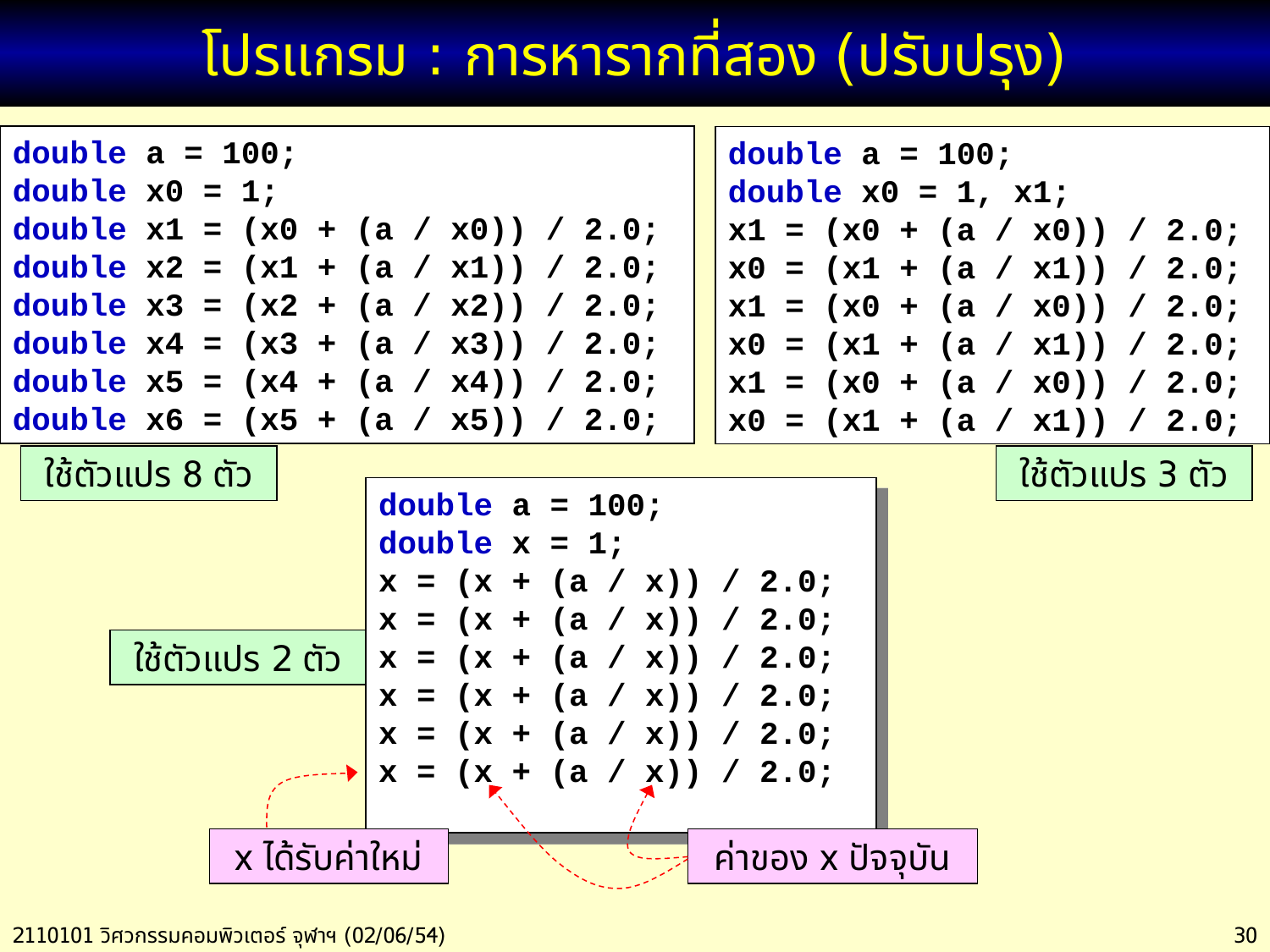

# โปรแกรม : การหารากที่สอง (ปรับปรุง)
double a = 100;
double x0 = 1;
double x1 = (x0 + (a / x0)) / 2.0;
double x2 = (x1 + (a / x1)) / 2.0;
double x3 = (x2 + (a / x2)) / 2.0;
double x4 = (x3 + (a / x3)) / 2.0;
double x5 = (x4 + (a / x4)) / 2.0;
double x6 = (x5 + (a / x5)) / 2.0;
double a = 100;
double x0 = 1, x1;
x1 = (x0 + (a / x0)) / 2.0;
x0 = (x1 + (a / x1)) / 2.0;
x1 = (x0 + (a / x0)) / 2.0;
x0 = (x1 + (a / x1)) / 2.0;
x1 = (x0 + (a / x0)) / 2.0;
x0 = (x1 + (a / x1)) / 2.0;
ใช้ตัวแปร 8 ตัว
ใช้ตัวแปร 3 ตัว
double a = 100;
double x = 1;
x = (x + (a / x)) / 2.0;
x = (x + (a / x)) / 2.0;
x = (x + (a / x)) / 2.0;
x = (x + (a / x)) / 2.0;
x = (x + (a / x)) / 2.0;
x = (x + (a / x)) / 2.0;
ใช้ตัวแปร 2 ตัว

x ได้รับค่าใหม่

ค่าของ x ปัจจุบัน